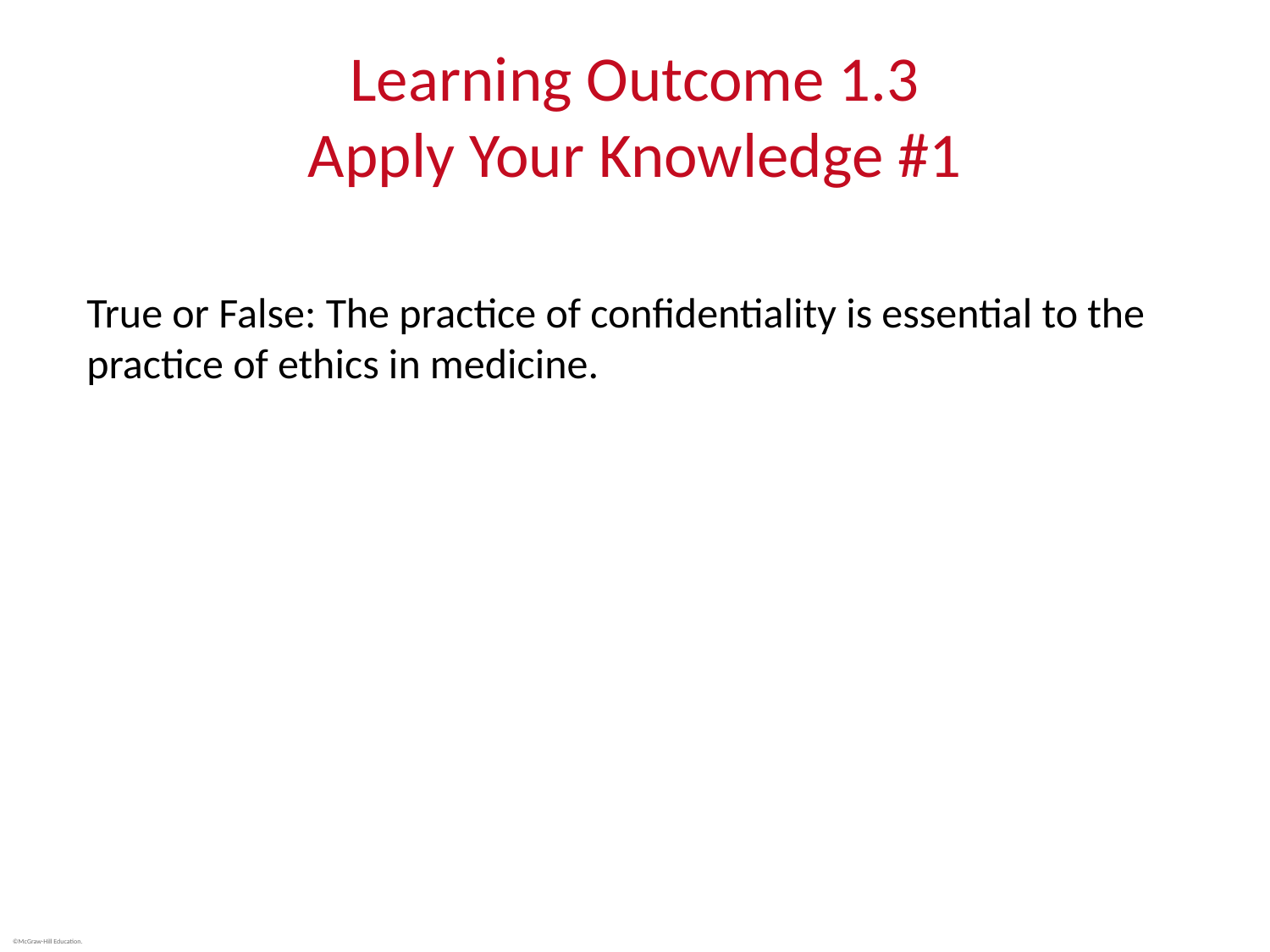

# Learning Outcome 1.3 Apply Your Knowledge #1
True or False: The practice of confidentiality is essential to the practice of ethics in medicine.